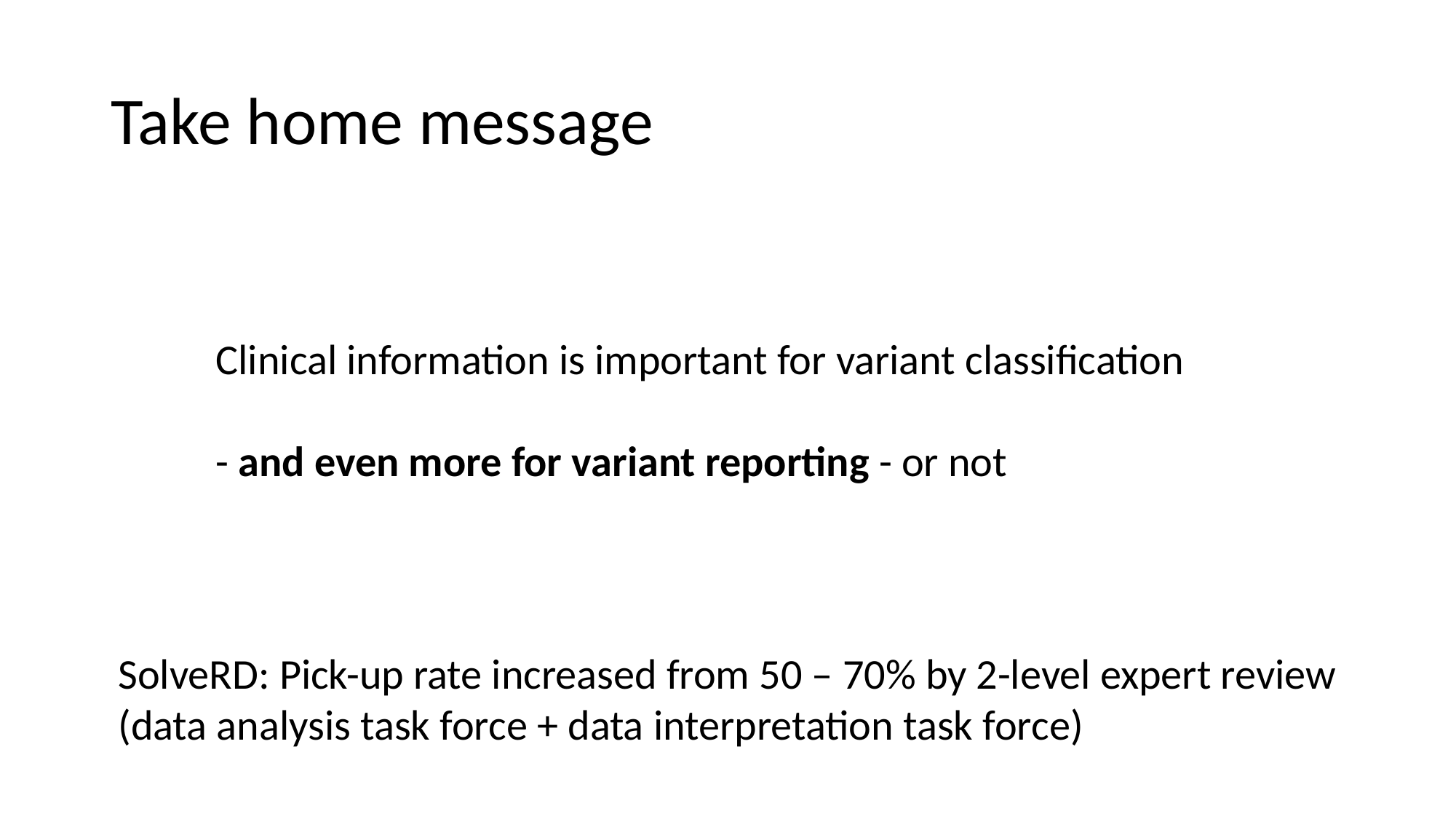

# Take home message
Clinical information is important for variant classification
- and even more for variant reporting - or not
SolveRD: Pick-up rate increased from 50 – 70% by 2-level expert review
(data analysis task force + data interpretation task force)